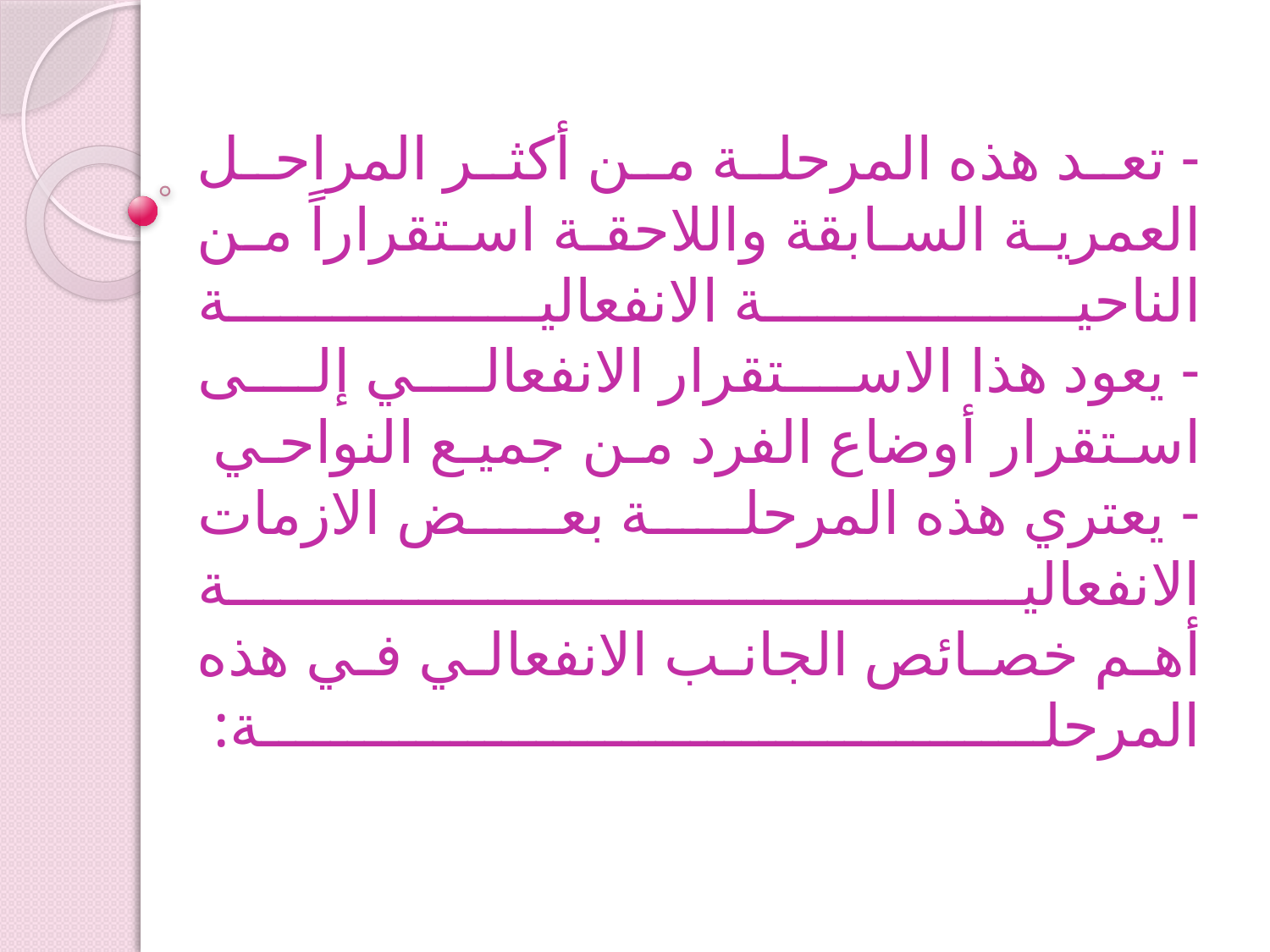

# - تعد هذه المرحلة من أكثر المراحل العمرية السابقة واللاحقة استقراراً من الناحية الانفعالية - يعود هذا الاستقرار الانفعالي إلى استقرار أوضاع الفرد من جميع النواحي - يعتري هذه المرحلة بعض الازمات الانفعالية أهم خصائص الجانب الانفعالي في هذه المرحلة: